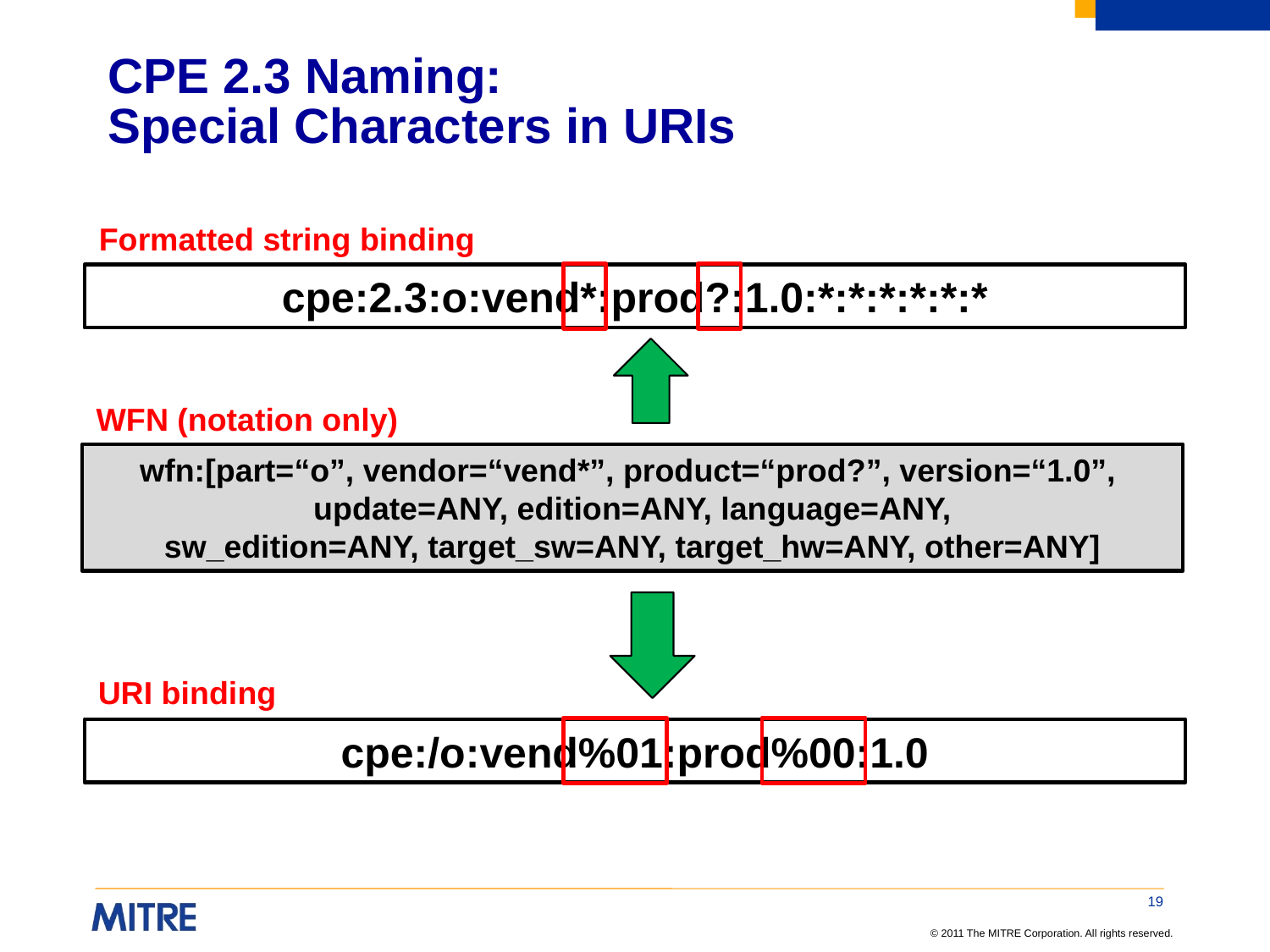

# CPE 2.3 Naming: Special Characters in URIs
Formatted string binding

cpe:2.3:o:vend*:prod?:1.0:*:*:*:*:*:*

WFN (notation only)
wfn:[part=“o”, vendor=“vend*”, product=“prod?”, version=“1.0”,
update=ANY, edition=ANY, language=ANY,
sw_edition=ANY, target_sw=ANY, target_hw=ANY, other=ANY]

URI binding

cpe:/o:vend%01:prod%00:1.0
19